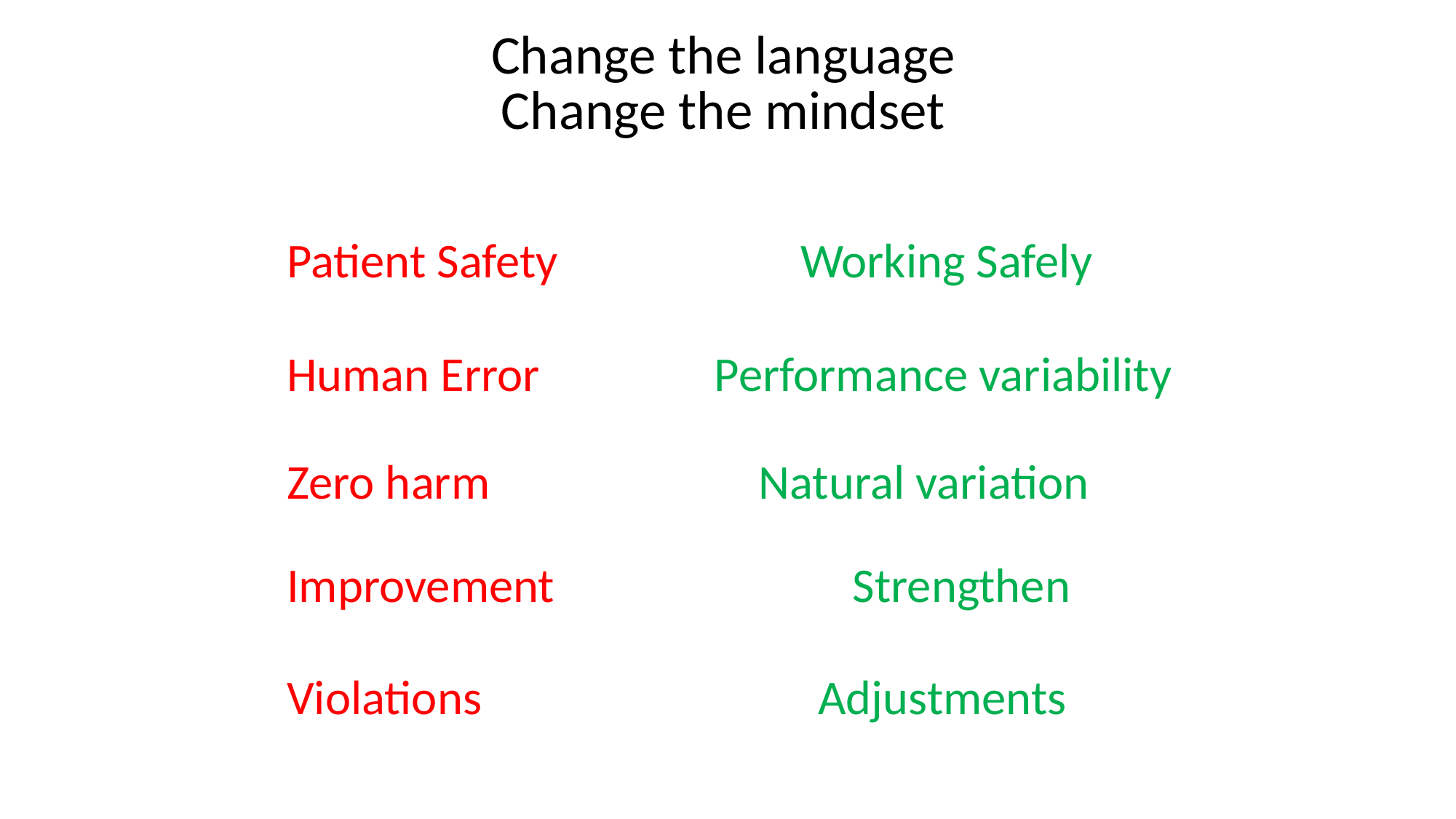

# Change the language Change the mindset
Patient Safety
Working Safely
Performance variability
Human Error
Zero harm
Natural variation
Improvement
Strengthen
Violations
Adjustments